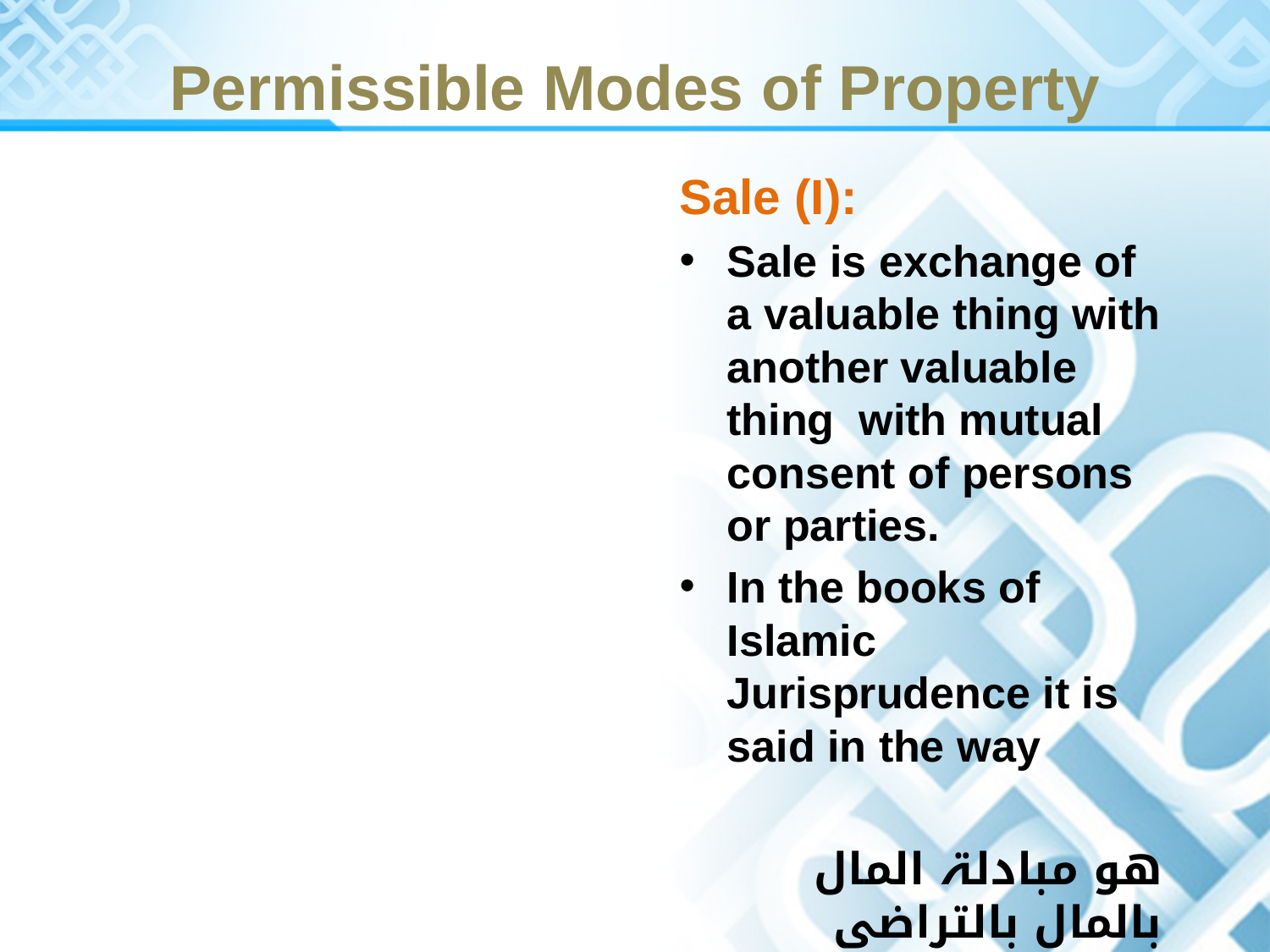

Permissible Modes of Property
Sale (I):
Sale is exchange of a valuable thing with another valuable thing  with mutual consent of persons or parties.
In the books of Islamic Jurisprudence it is said in the way

ھو مبادلۃ المال بالمال بالتراضی